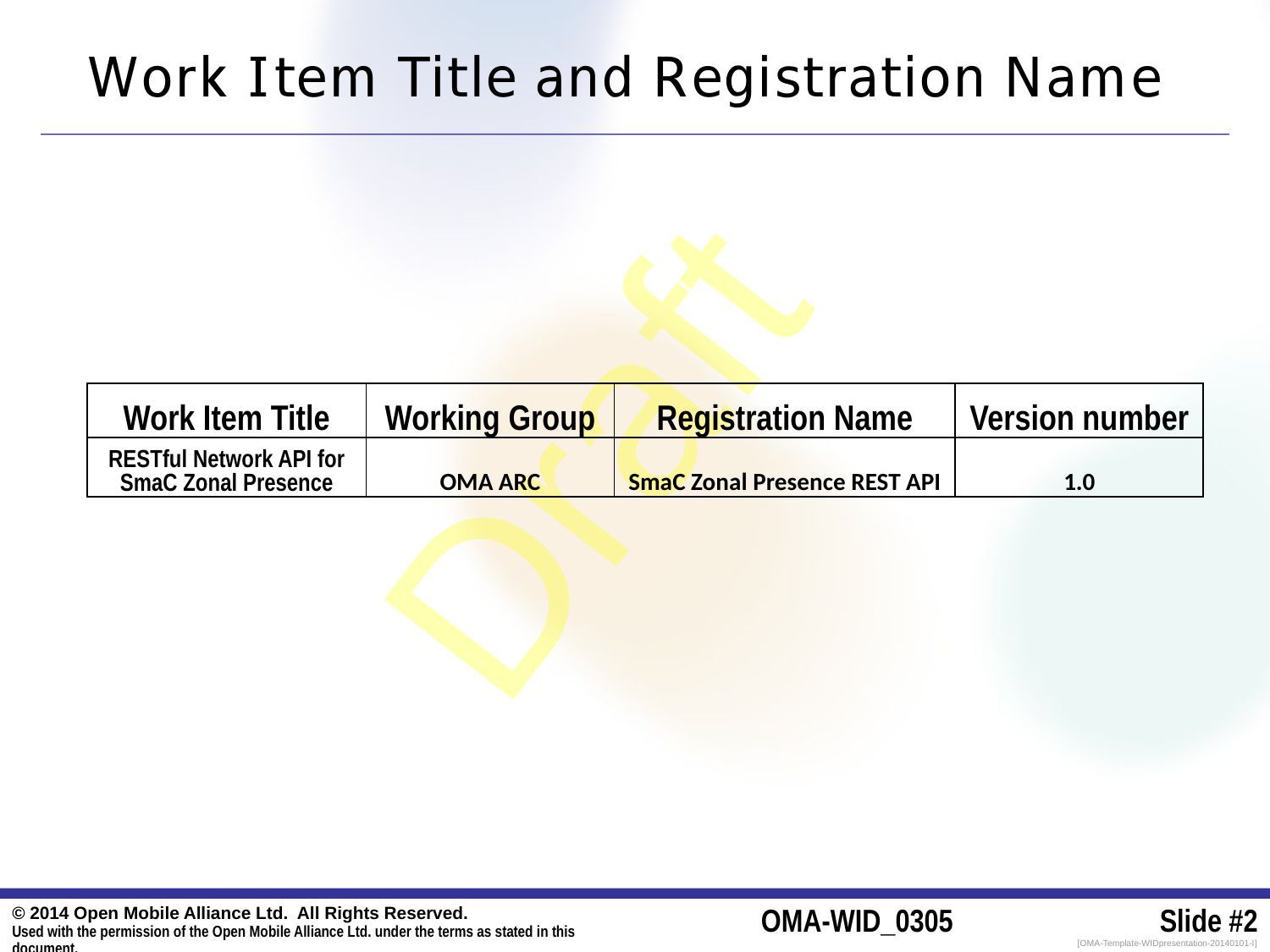

# Work Item Title and Registration Name
| Work Item Title | Working Group | Registration Name | Version number |
| --- | --- | --- | --- |
| RESTful Network API for SmaC Zonal Presence | OMA ARC | SmaC Zonal Presence REST API | 1.0 |